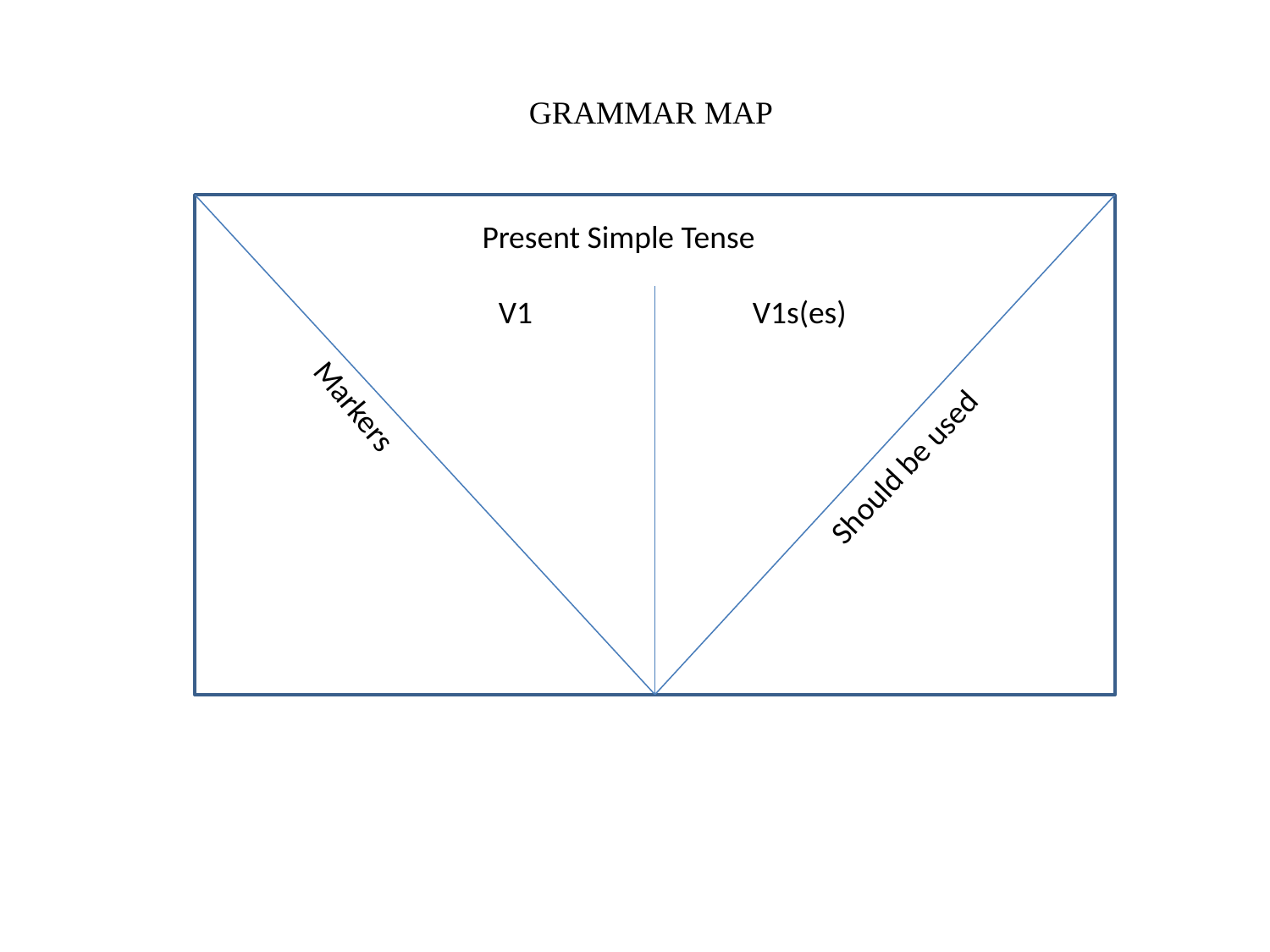

GRAMMAR MAP

Present Simple Tense
V1
V1s(es)
               Should be used
               Markers